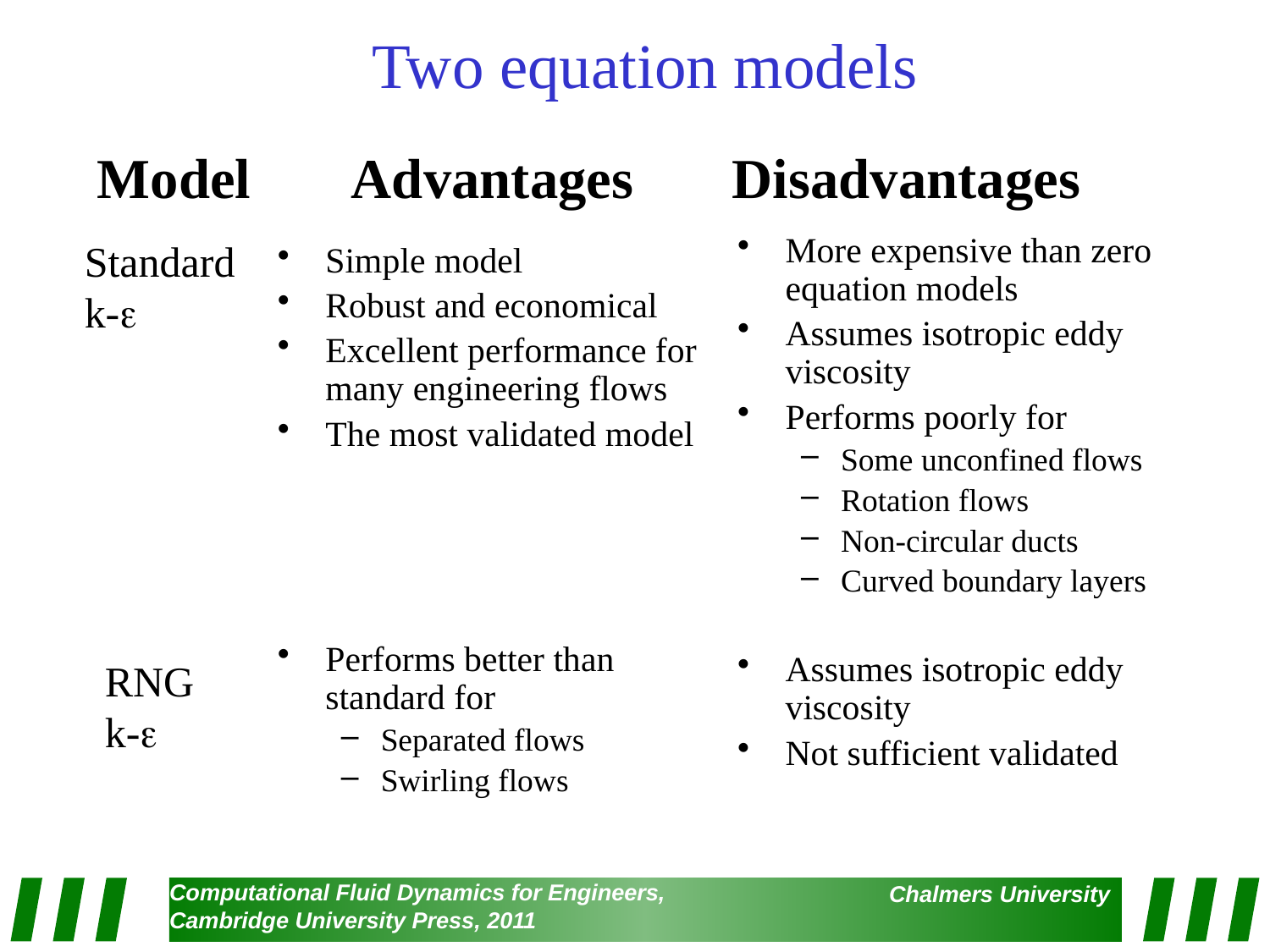

# Two equation models
Model	Advantages	Disadvantages
More expensive than zero equation models
Assumes isotropic eddy viscosity
Performs poorly for
Some unconfined flows
Rotation flows
Non-circular ducts
Curved boundary layers

Assumes isotropic eddy viscosity
Not sufficient validated
Standard
k-ε
Simple model
Robust and economical
Excellent performance for many engineering flows
The most validated model

Performs better than standard for
Separated flows
Swirling flows
RNG
k-ε